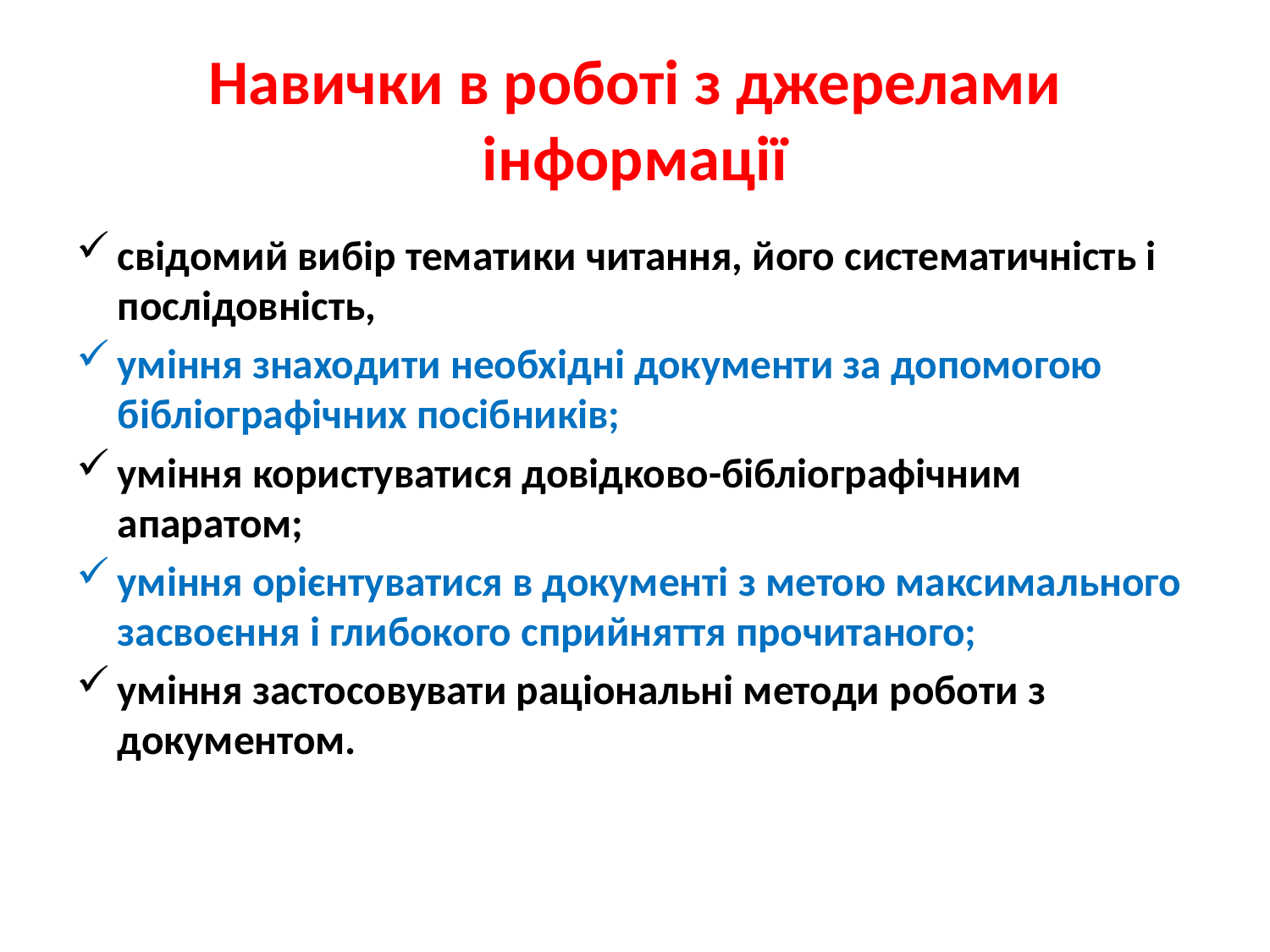

# Навички в роботі з джерелами інформації
свідомий вибір тематики читання, його систематичність і послідовність,
уміння знаходити необхідні документи за допомогою бібліографічних посібників;
уміння користуватися довідково-бібліографічним апаратом;
уміння орієнтуватися в документі з метою максимального засвоєння і глибокого сприйняття прочитаного;
уміння застосовувати раціональні методи роботи з документом.